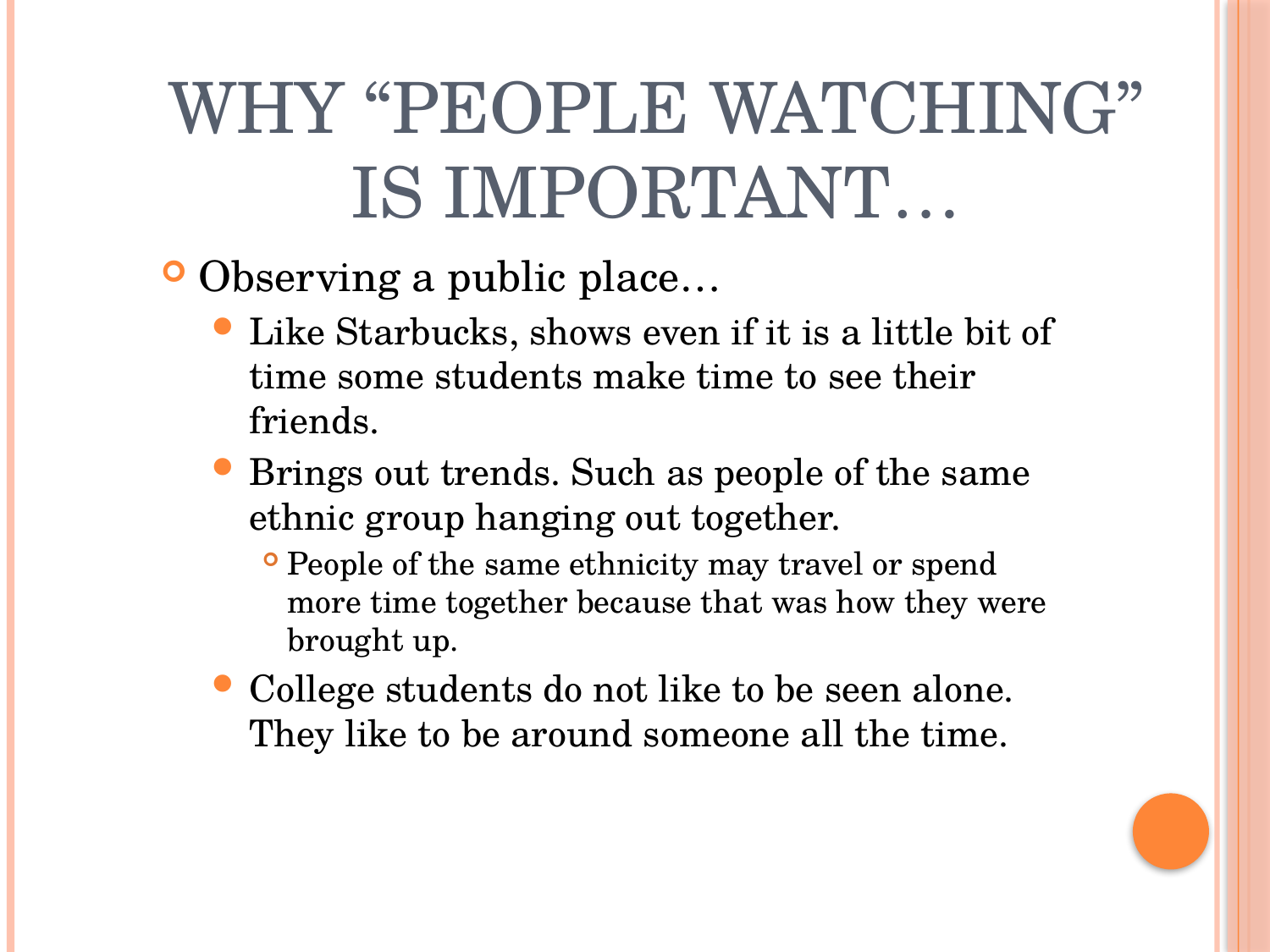

# Why “people watching” is important…
Observing a public place…
Like Starbucks, shows even if it is a little bit of time some students make time to see their friends.
Brings out trends. Such as people of the same ethnic group hanging out together.
People of the same ethnicity may travel or spend more time together because that was how they were brought up.
College students do not like to be seen alone. They like to be around someone all the time.